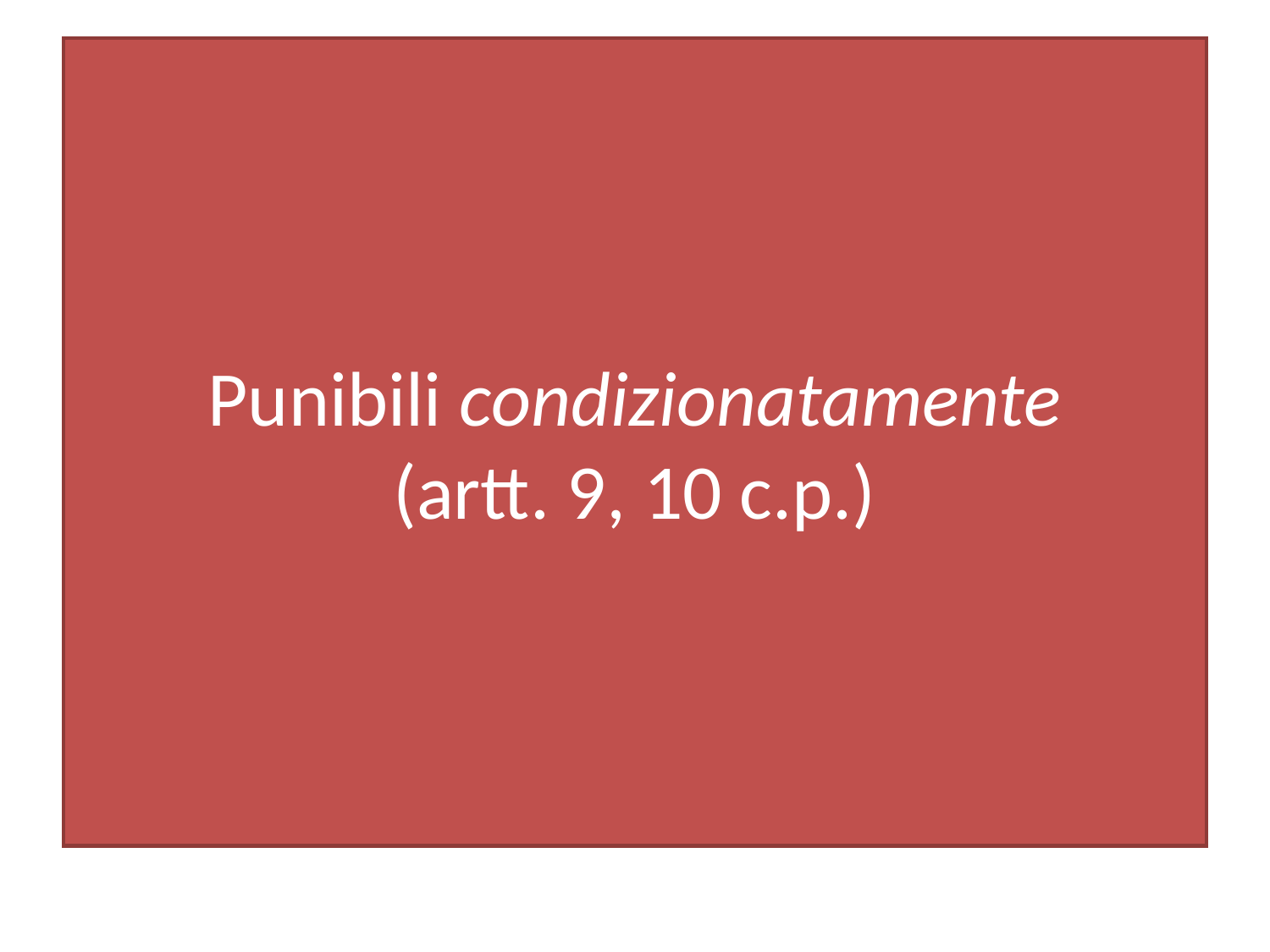

# Punibili condizionatamente (artt. 9, 10 c.p.)